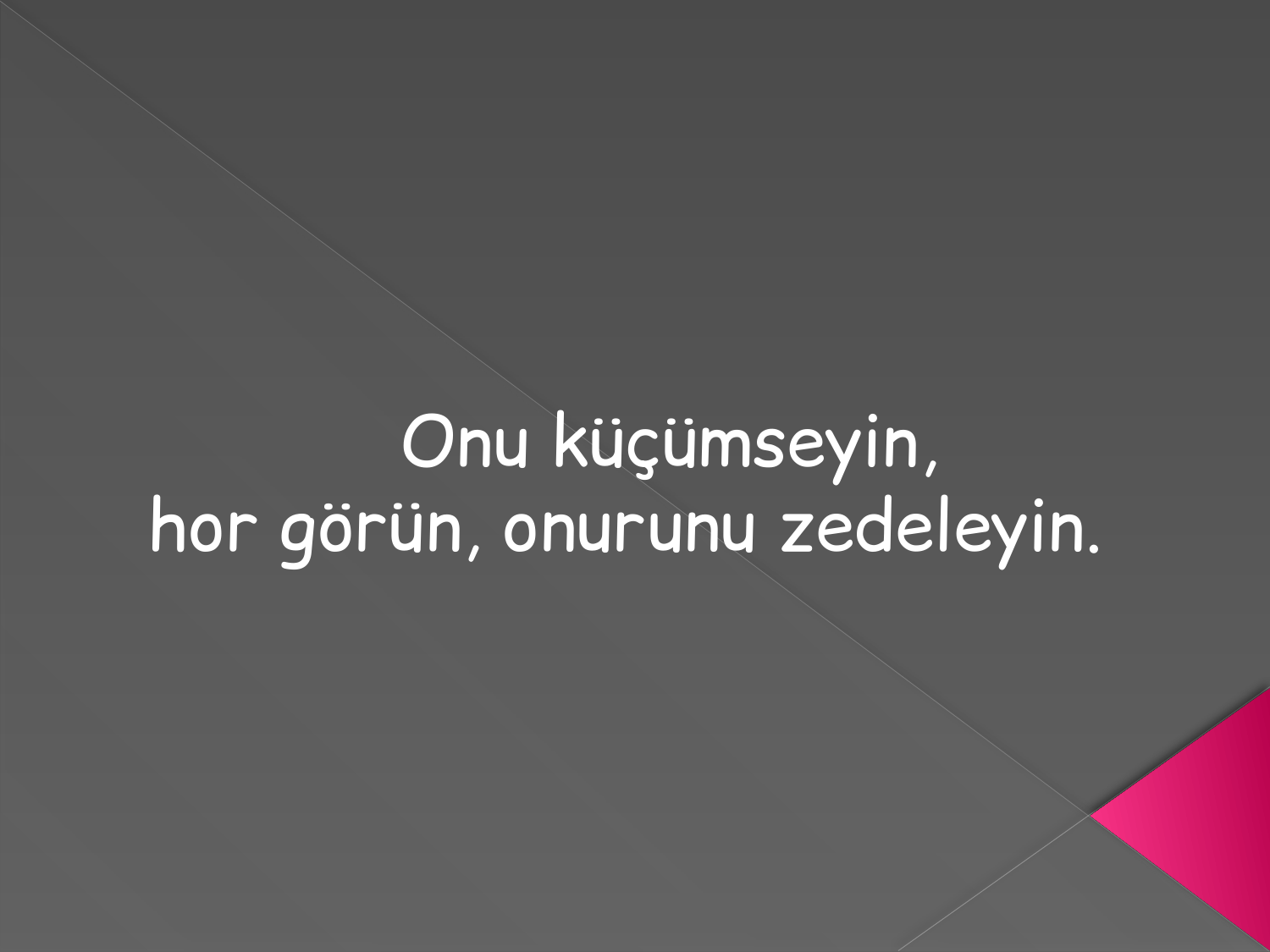

#
Onu küçümseyin,
hor görün, onurunu zedeleyin.